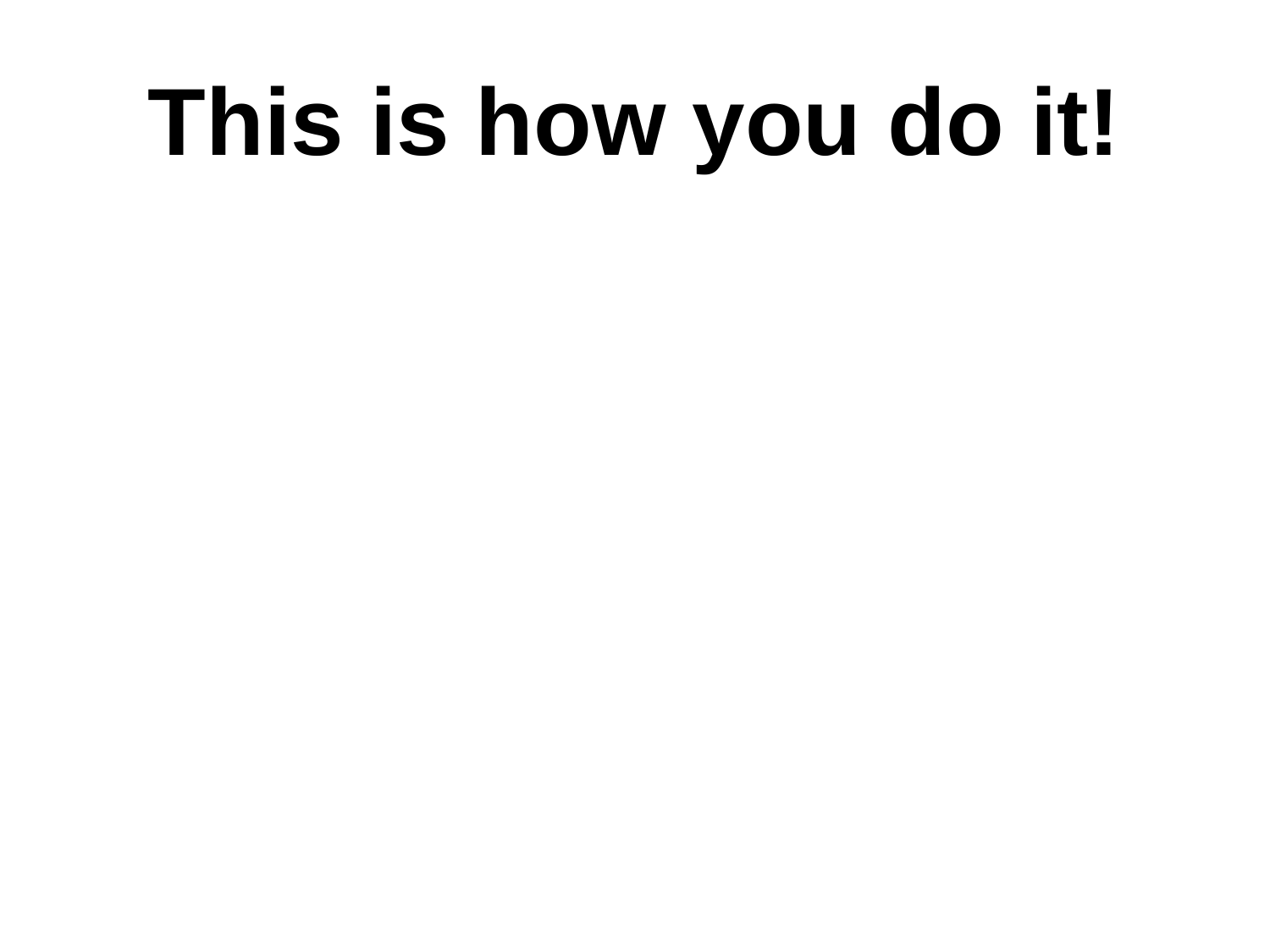

# This is how you do it!